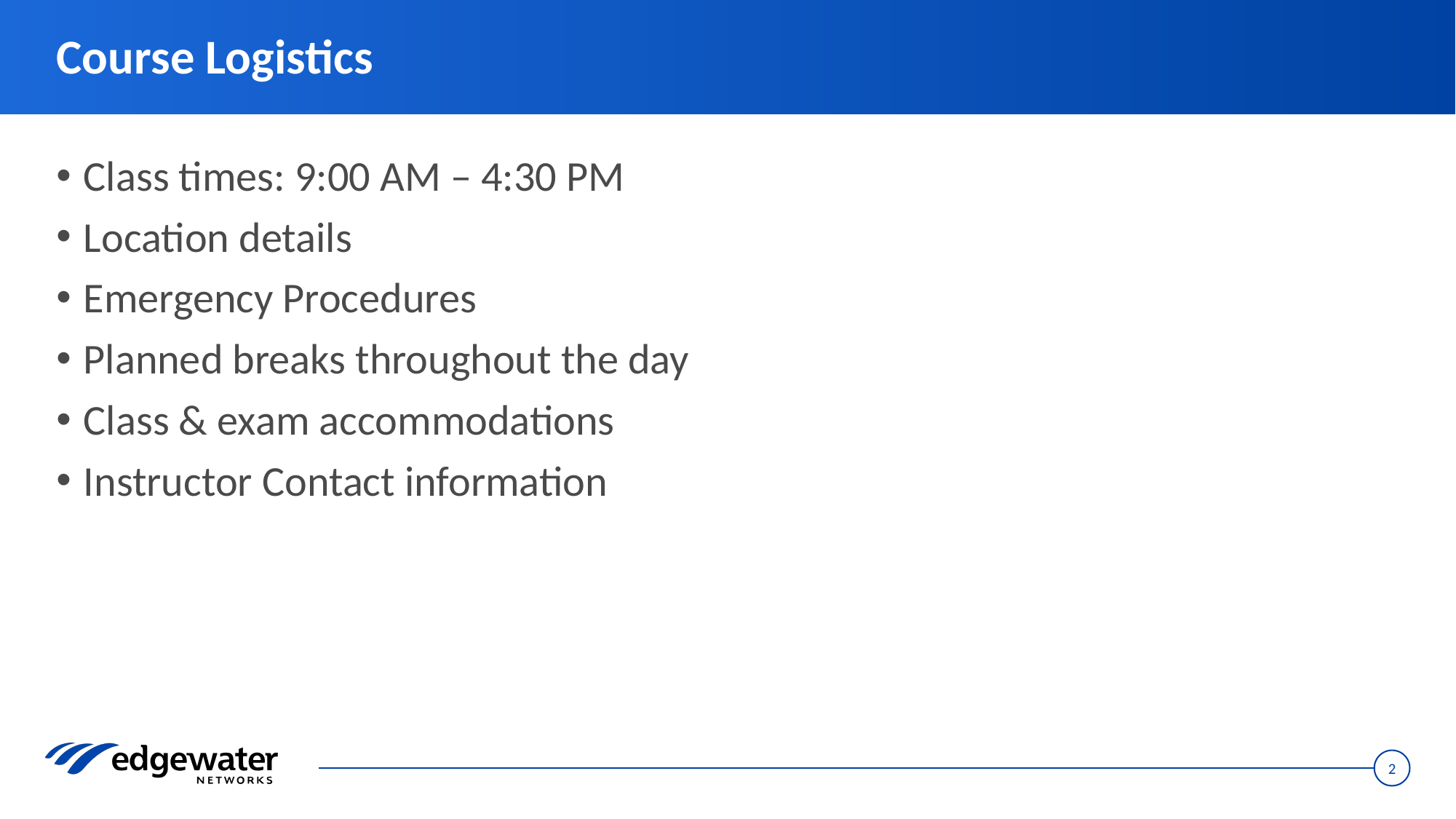

# Course Logistics
Class times: 9:00 AM – 4:30 PM
Location details
Emergency Procedures
Planned breaks throughout the day
Class & exam accommodations
Instructor Contact information